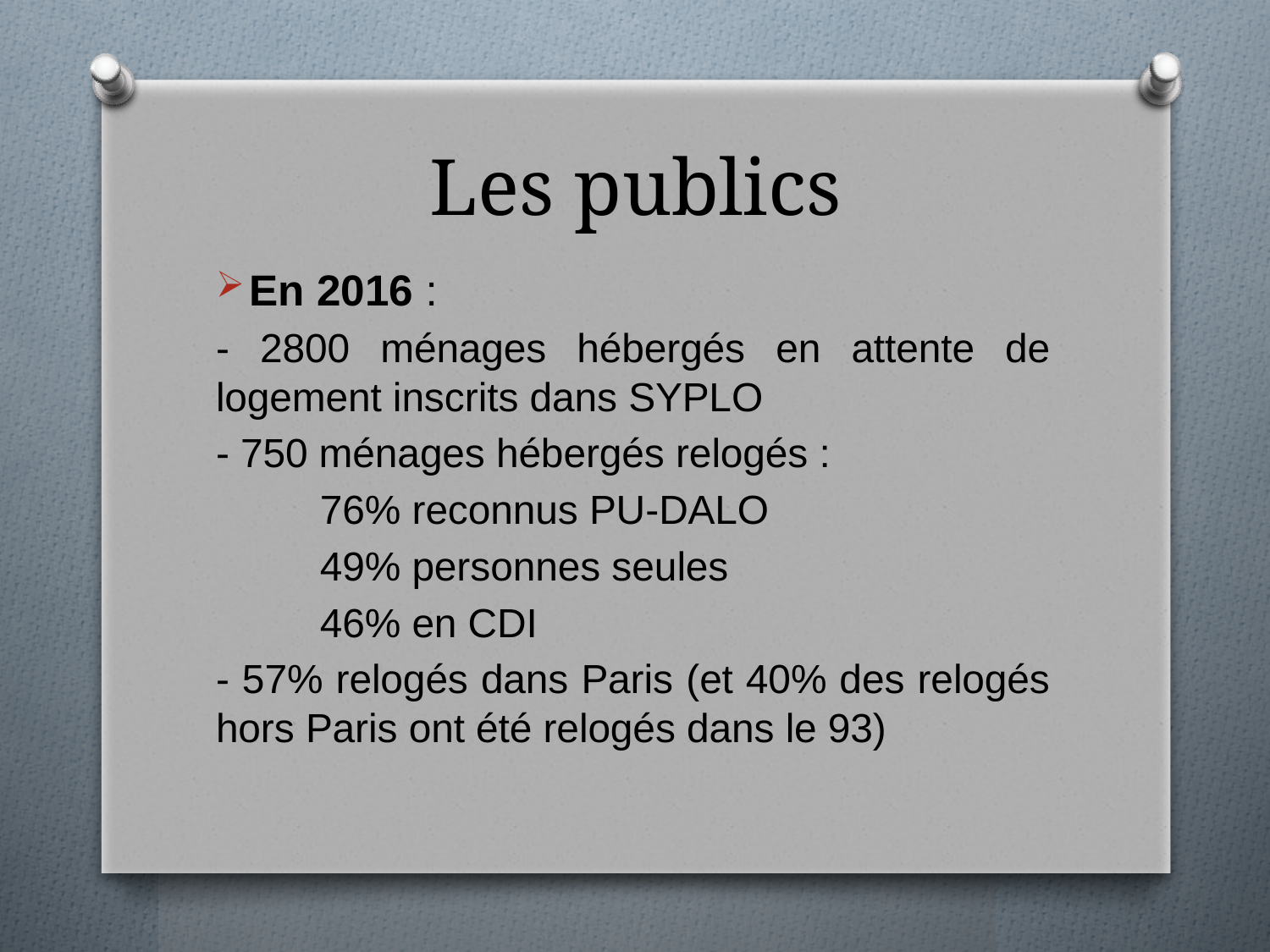

# Les publics
En 2016 :
- 2800 ménages hébergés en attente de logement inscrits dans SYPLO
- 750 ménages hébergés relogés :
	76% reconnus PU-DALO
	49% personnes seules
	46% en CDI
- 57% relogés dans Paris (et 40% des relogés hors Paris ont été relogés dans le 93)